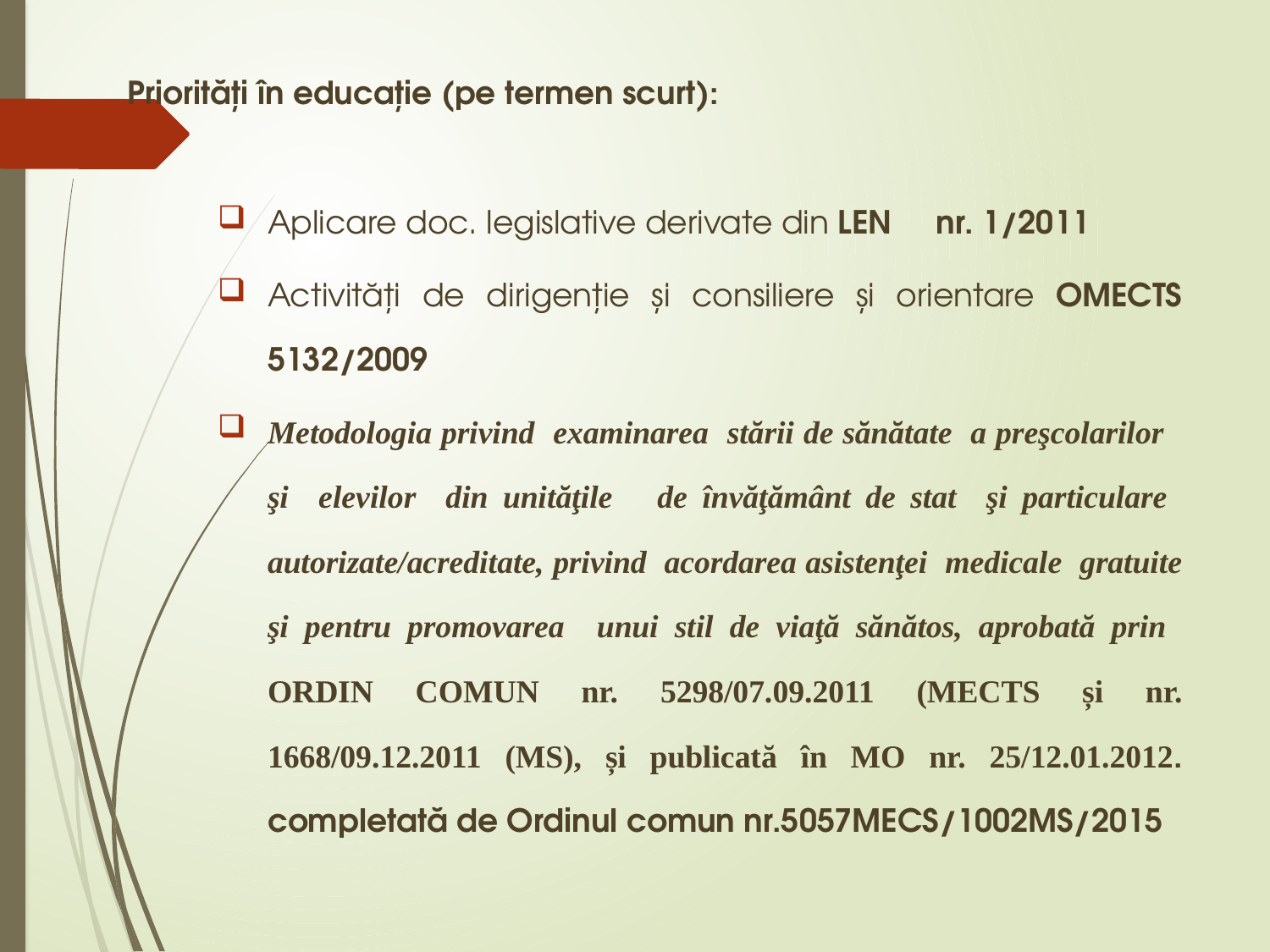

# Priorităţi în educaţie (pe termen scurt):

Aplicare doc. legislative derivate din LEN     nr. 1/2011
Activităţi de dirigenţie şi consiliere şi orientare OMECTS 5132/2009
Metodologia privind  examinarea  stării de sănătate  a preşcolarilor   şi  elevilor  din unităţile   de învăţământ de stat  şi particulare  autorizate/acreditate, privind  acordarea asistenţei  medicale  gratuite şi pentru promovarea  unui stil de viaţă sănătos, aprobată prin  ORDIN COMUN nr. 5298/07.09.2011 (MECTS și nr. 1668/09.12.2011 (MS), și publicată în MO nr. 25/12.01.2012. completată de Ordinul comun nr.5057MECS/1002MS/2015